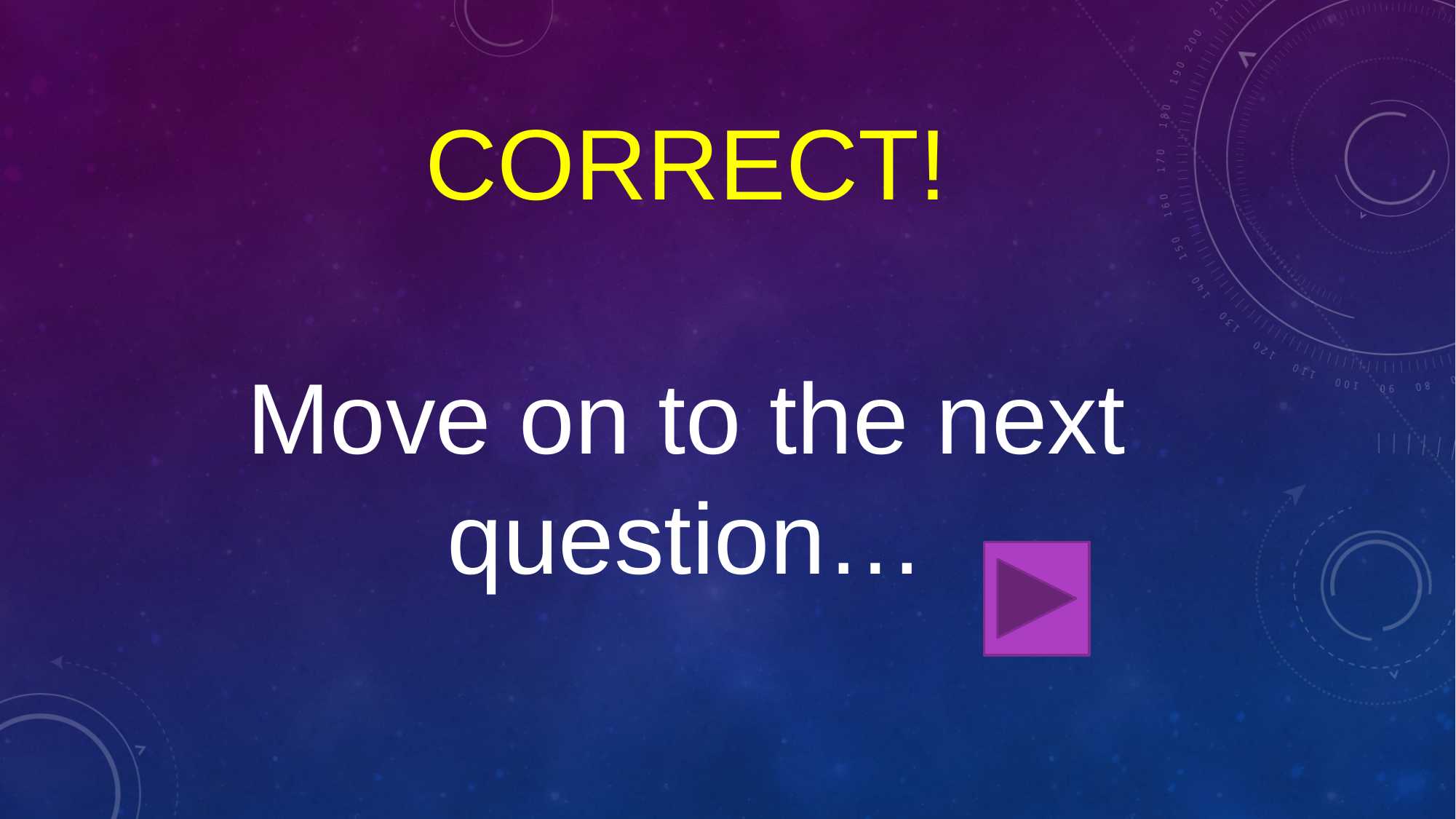

# CORRECT!
Move on to the next question…